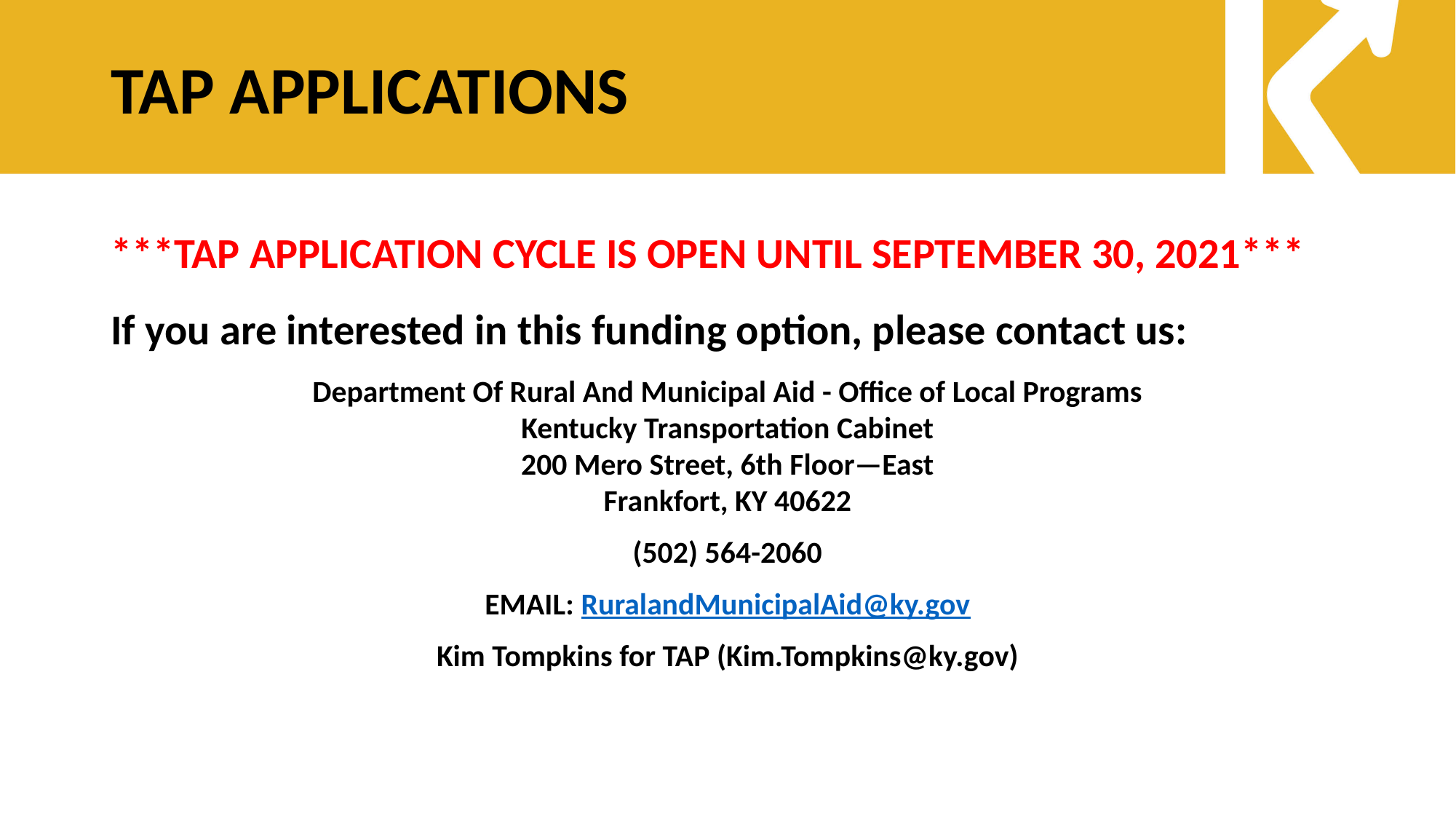

# TAP APPLICATIONS
***TAP APPLICATION CYCLE IS OPEN UNTIL SEPTEMBER 30, 2021***
If you are interested in this funding option, please contact us:
Department Of Rural And Municipal Aid - Office of Local Programs
Kentucky Transportation Cabinet
200 Mero Street, 6th Floor—East
Frankfort, KY 40622
(502) 564-2060
EMAIL: RuralandMunicipalAid@ky.gov
Kim Tompkins for TAP (Kim.Tompkins@ky.gov)